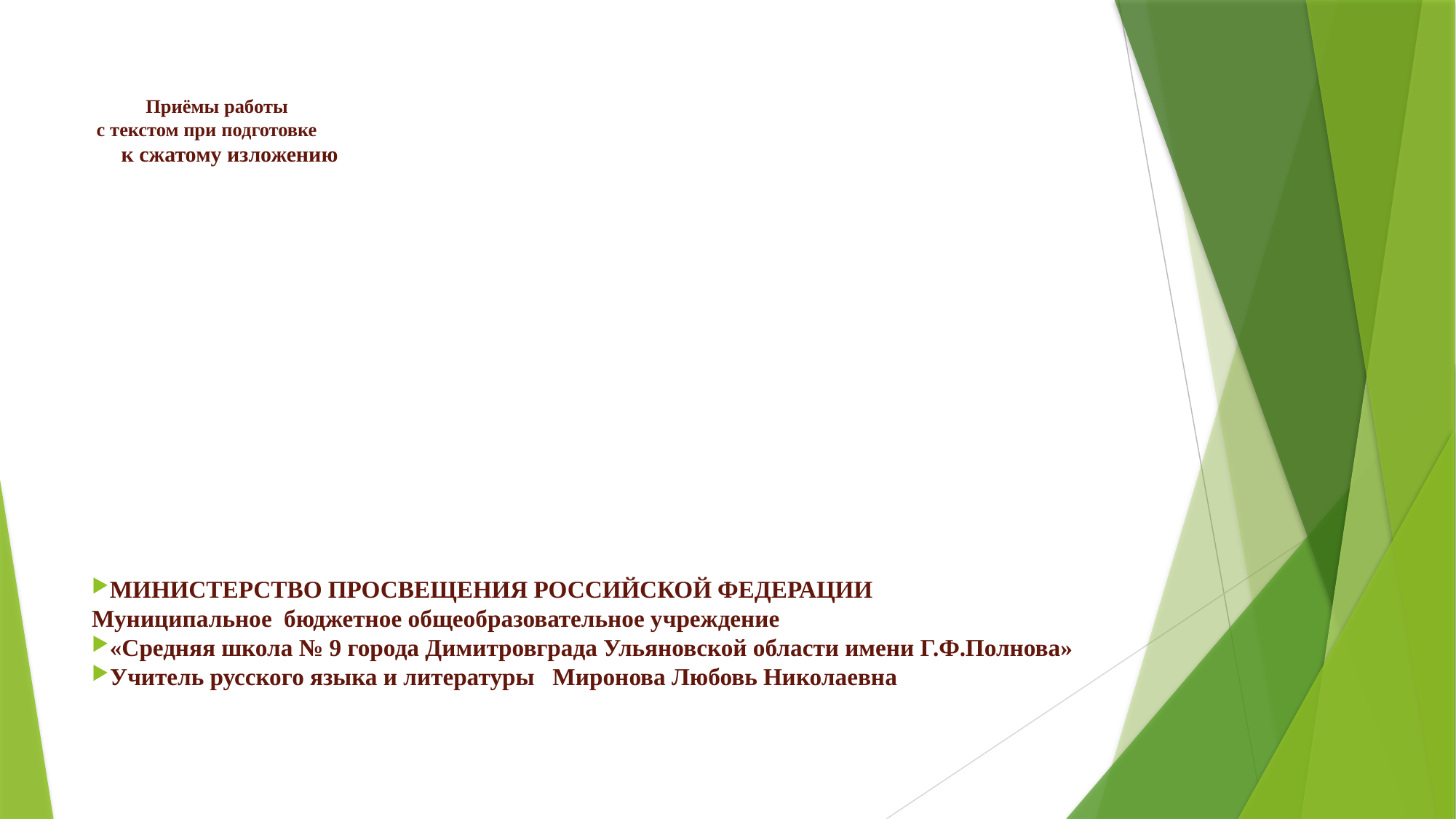

# Приёмы работы с текстом при подготовке к сжатому изложению

МИНИСТЕРСТВО ПРОСВЕЩЕНИЯ РОССИЙСКОЙ ФЕДЕРАЦИИ
Муниципальное  бюджетное общеобразовательное учреждение
«Средняя школа № 9 города Димитровграда Ульяновской области имени Г.Ф.Полнова»
Учитель русского языка и литературы   Миронова Любовь Николаевна